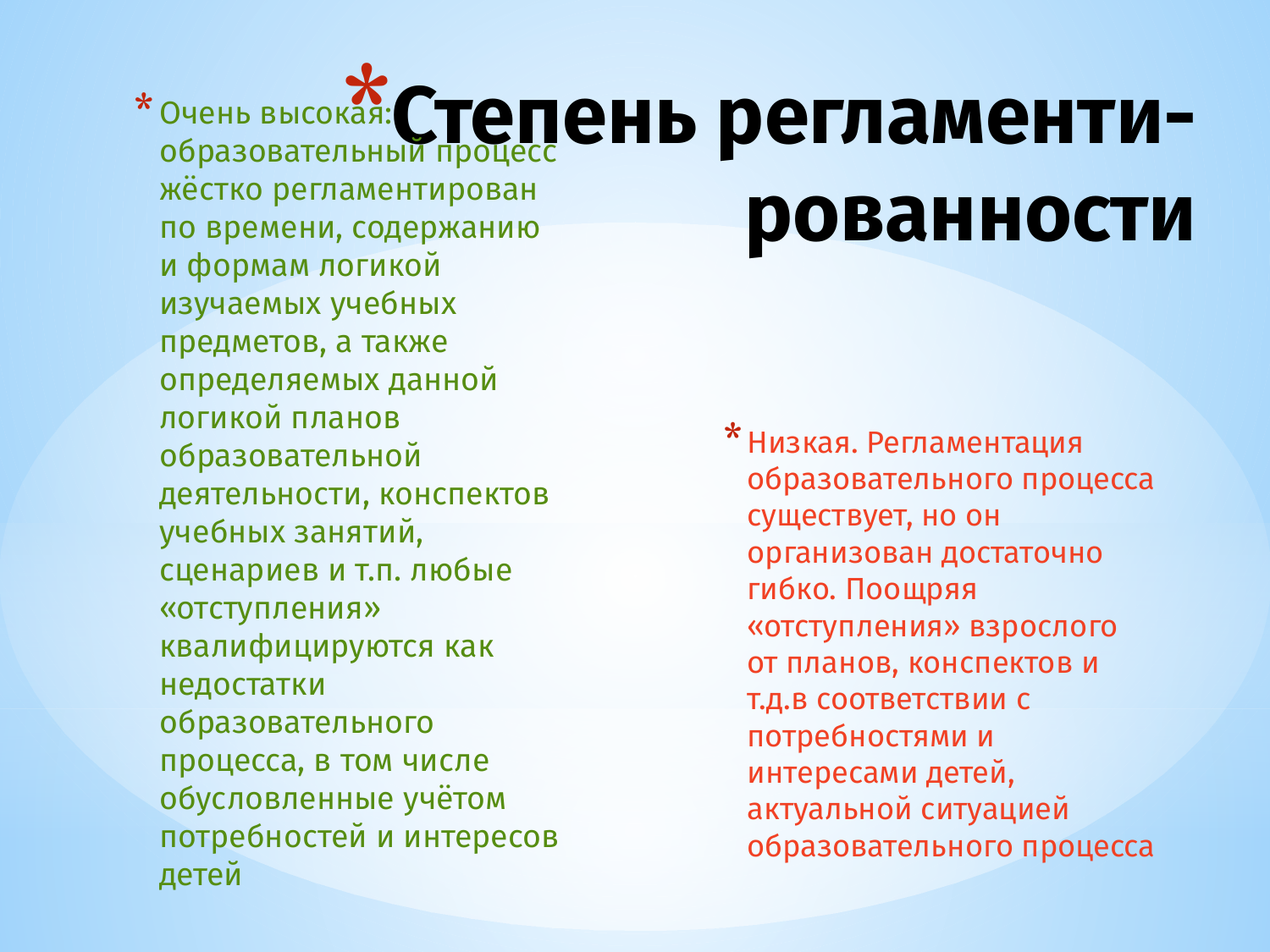

# Степень регламенти- рованности
Очень высокая: образовательный процесс жёстко регламентирован по времени, содержанию и формам логикой изучаемых учебных предметов, а также определяемых данной логикой планов образовательной деятельности, конспектов учебных занятий, сценариев и т.п. любые «отступления» квалифицируются как недостатки образовательного процесса, в том числе обусловленные учётом потребностей и интересов детей
Низкая. Регламентация образовательного процесса существует, но он организован достаточно гибко. Поощряя «отступления» взрослого от планов, конспектов и т.д.в соответствии с потребностями и интересами детей, актуальной ситуацией образовательного процесса